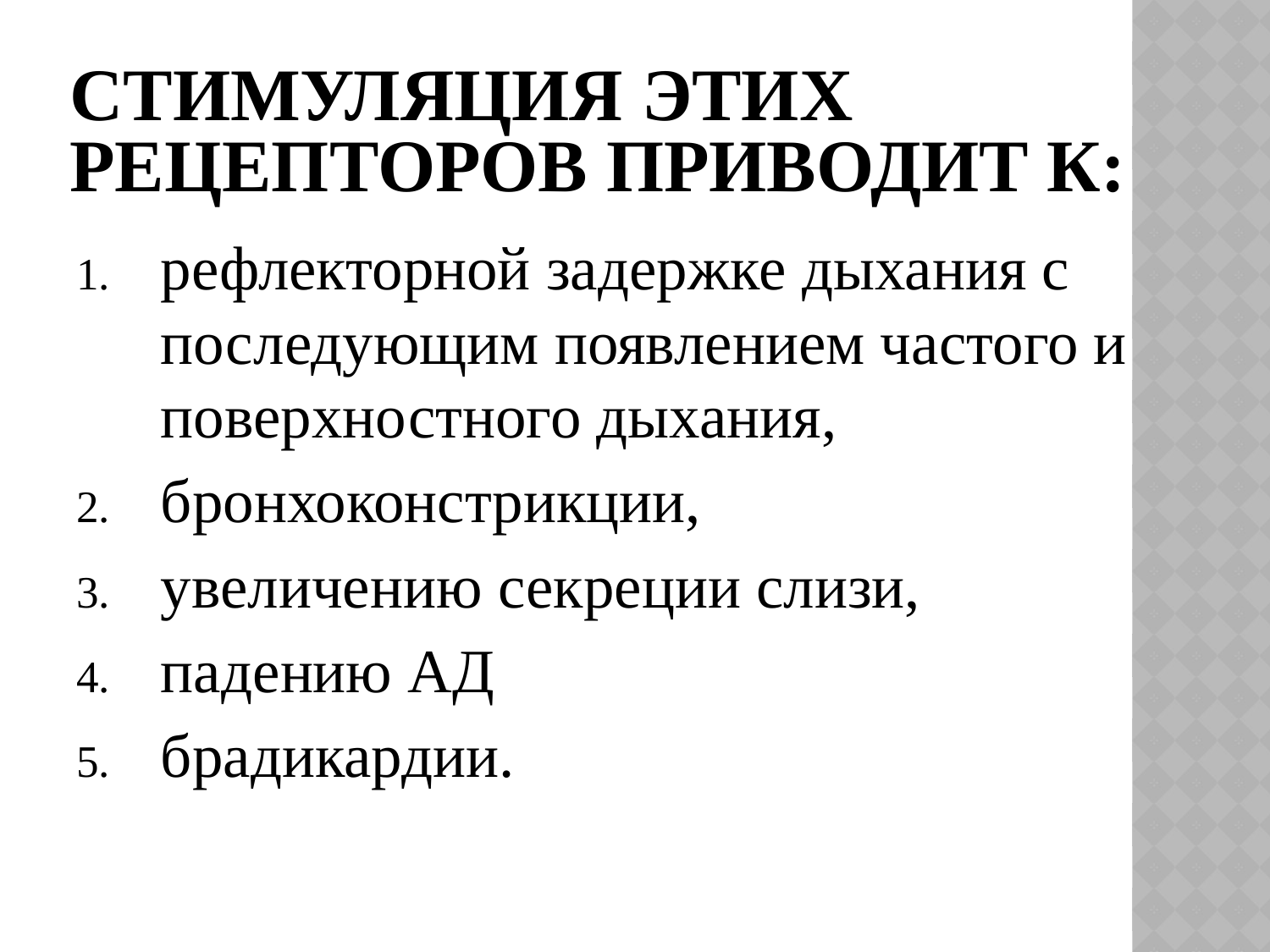

# Стимуляция этих рецепторов приводит к:
рефлекторной задержке дыхания с последующим появлением частого и поверхностного дыхания,
бронхоконстрикции,
увеличению секреции слизи,
падению АД
брадикардии.